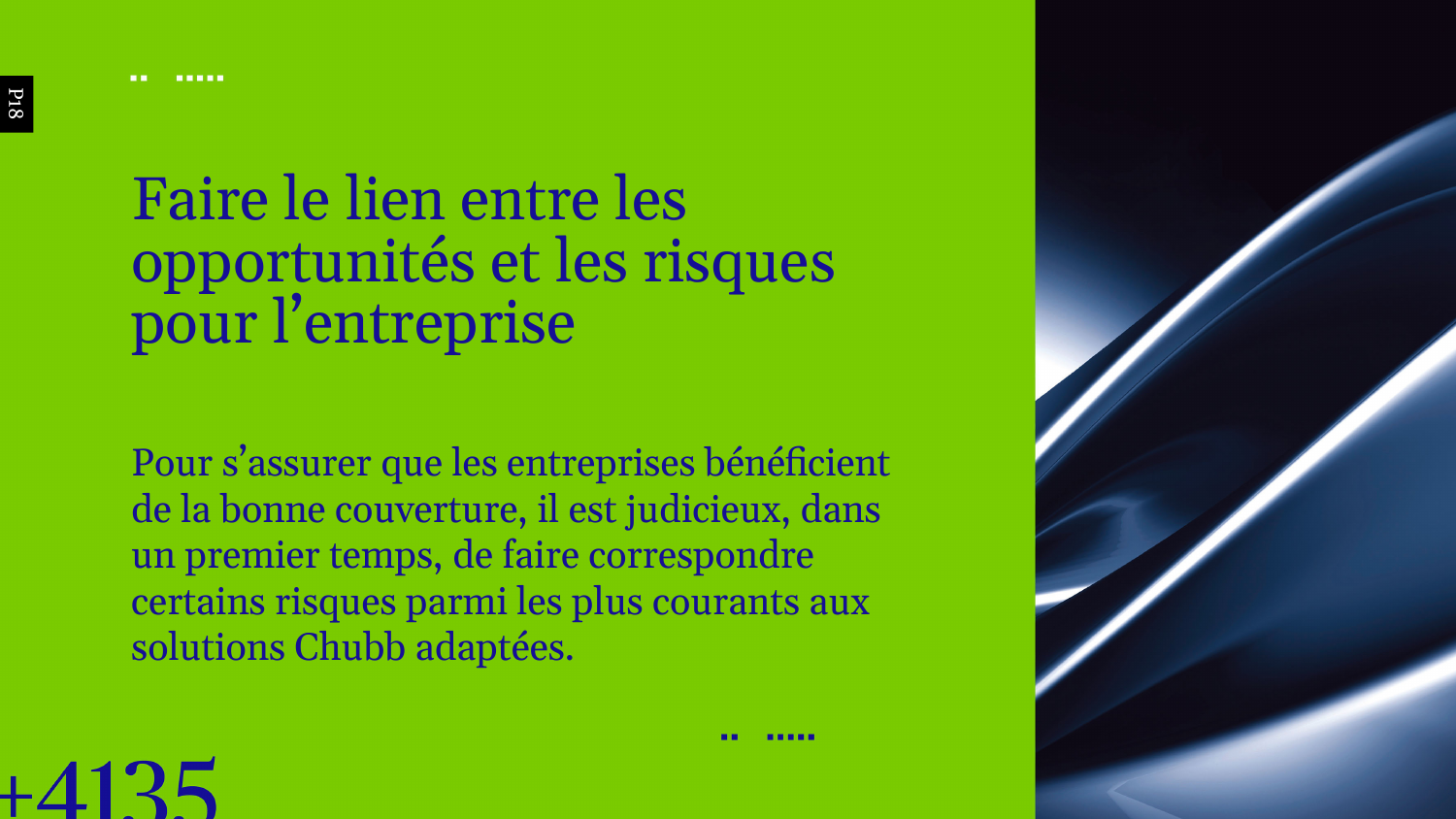

P18
Faire le lien entre les opportunités et les risques pour l’entreprise

Pour s’assurer que les entreprises bénéficient de la bonne couverture, il est judicieux, dans un premier temps, de faire correspondre certains risques parmi les plus courants aux solutions Chubb adaptées.